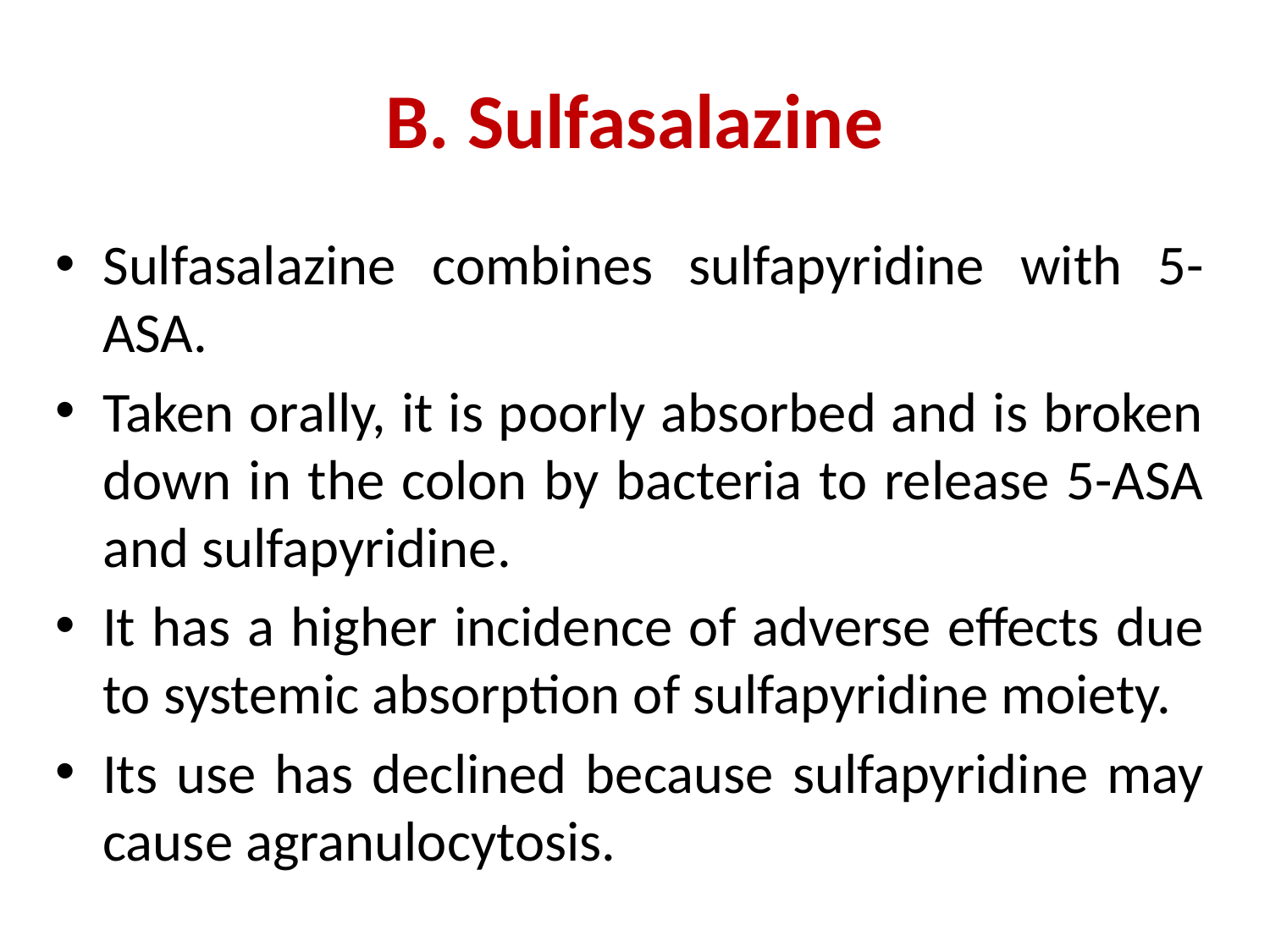

# B. Sulfasalazine
Sulfasalazine combines sulfapyridine with 5-ASA.
Taken orally, it is poorly absorbed and is broken down in the colon by bacteria to release 5-ASA and sulfapyridine.
It has a higher incidence of adverse effects due to systemic absorption of sulfapyridine moiety.
Its use has declined because sulfapyridine may cause agranulocytosis.